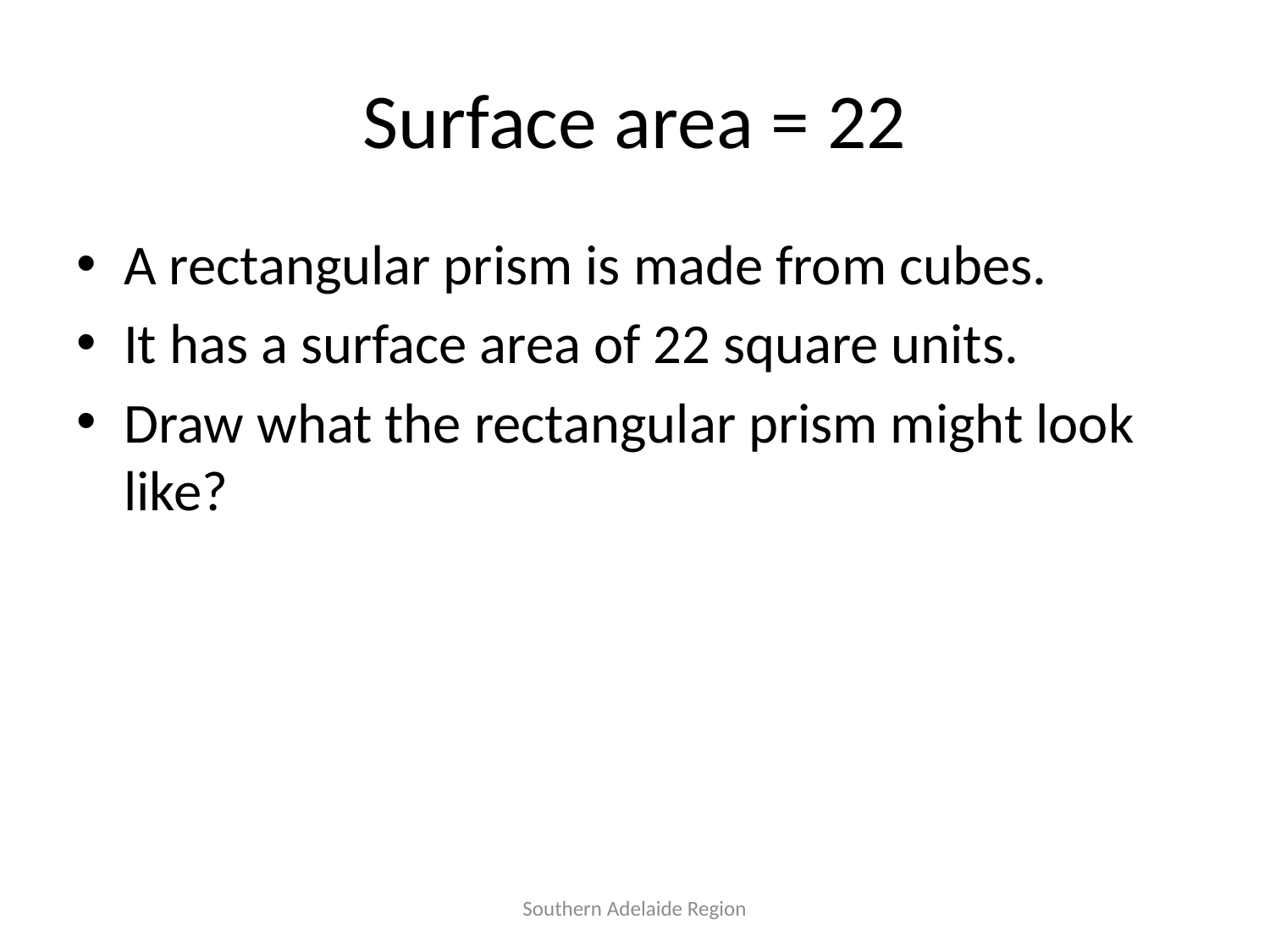

# Surface area = 22
A rectangular prism is made from cubes.
It has a surface area of 22 square units.
Draw what the rectangular prism might look like?

Southern Adelaide Region